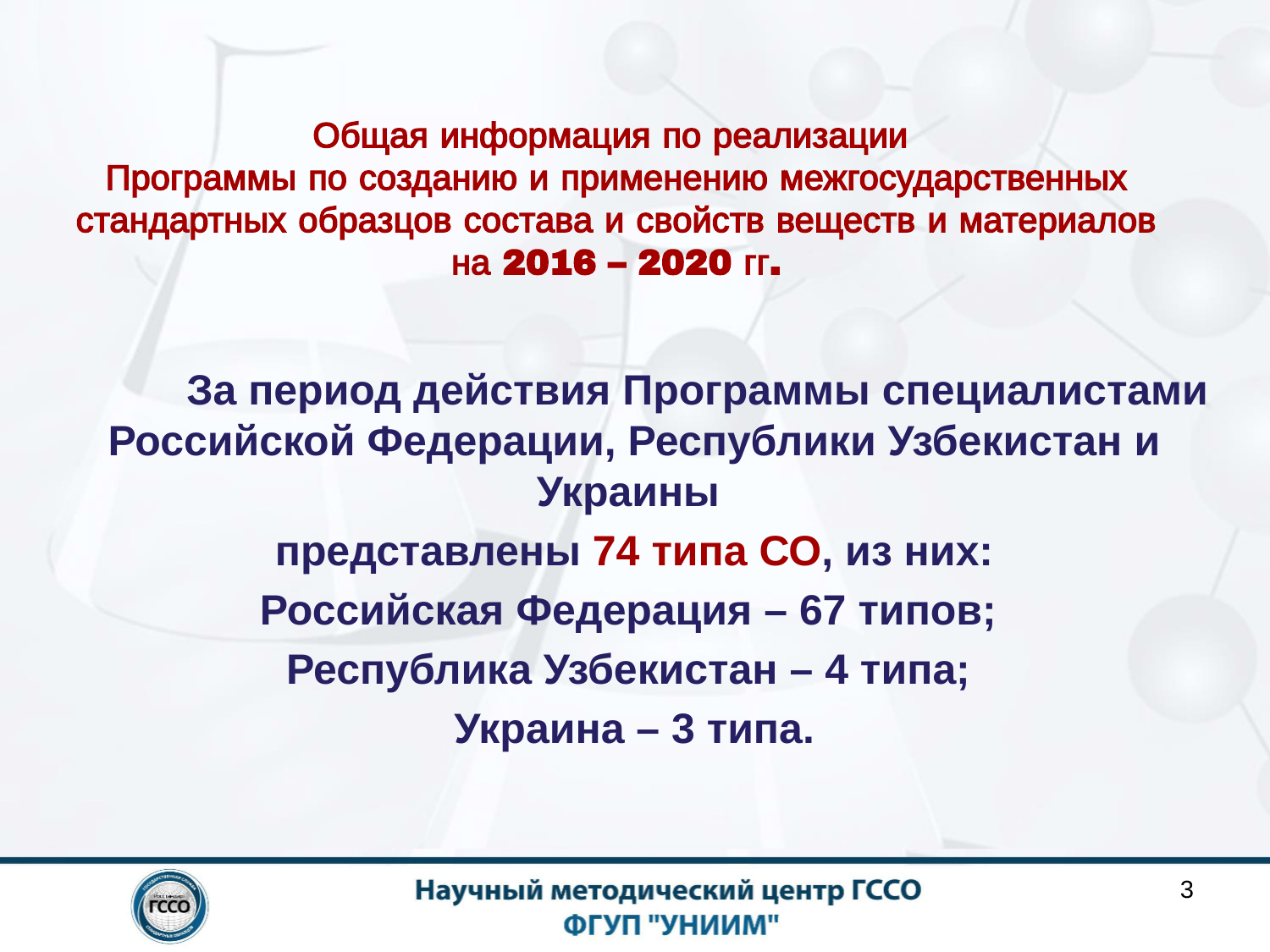

# Общая информация по реализации Программы по созданию и применению межгосударственных стандартных образцов состава и свойств веществ и материалов на 2016 – 2020 гг.
	За период действия Программы специалистами Российской Федерации, Республики Узбекистан и Украины
представлены 74 типа СО, из них:
Российская Федерация – 67 типов;
Республика Узбекистан – 4 типа;
Украина – 3 типа.

3